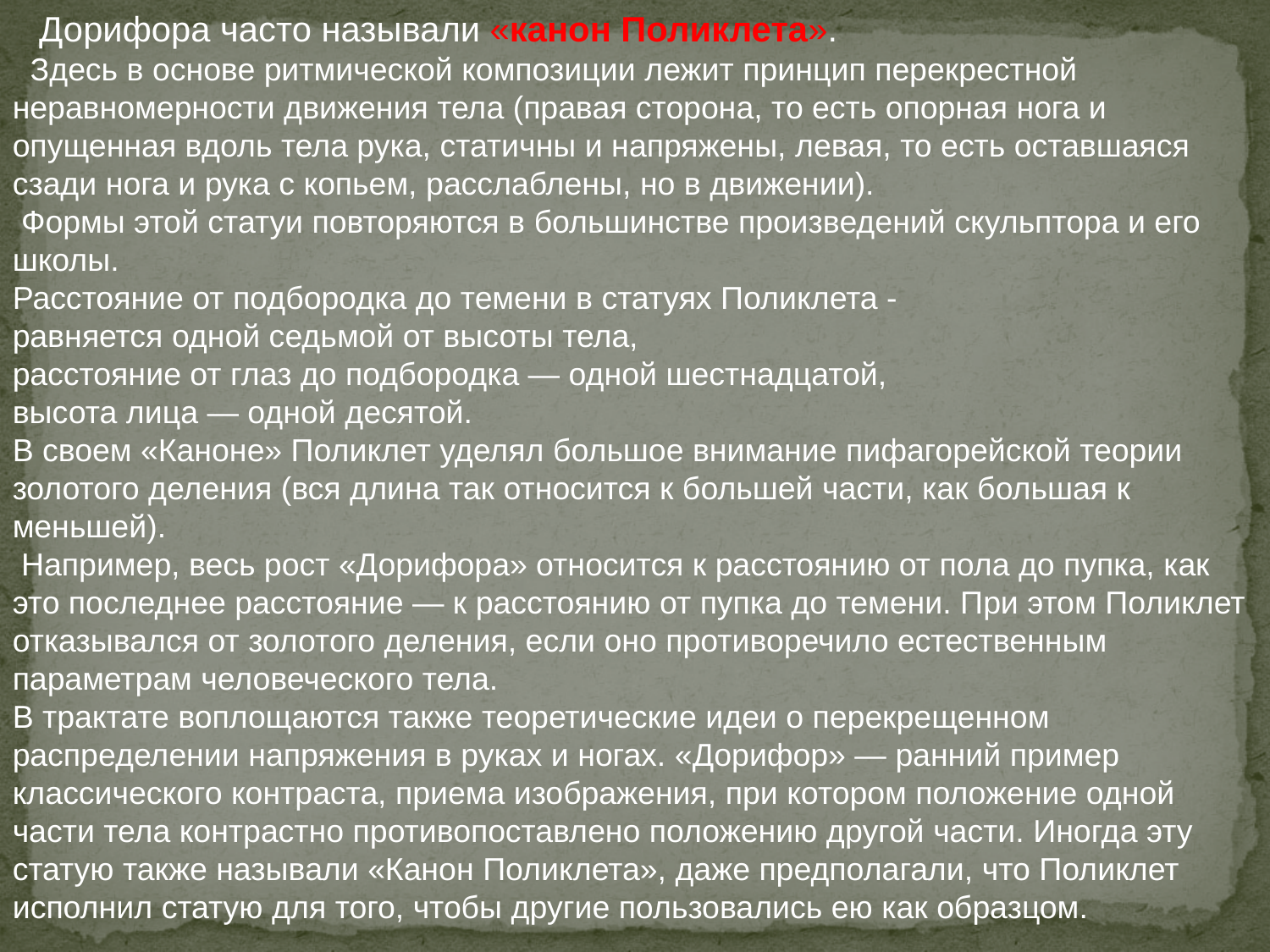

Дорифора часто называли «канон Поликлета».
  Здесь в основе ритмической композиции лежит принцип перекрестной неравномерности движения тела (правая сторона, то есть опорная нога и опущенная вдоль тела рука, статичны и напряжены, левая, то есть оставшаяся сзади нога и рука с копьем, расслаблены, но в движении).
 Формы этой статуи повторяются в большинстве произведений скульптора и его школы.
Расстояние от подбородка до темени в статуях Поликлета -
равняется одной седьмой от высоты тела,
расстояние от глаз до подбородка — одной шестнадцатой,
высота лица — одной десятой.
В своем «Каноне» Поликлет уделял большое внимание пифагорейской теории золотого деления (вся длина так относится к большей части, как большая к меньшей).
 Например, весь рост «Дорифора» относится к расстоянию от пола до пупка, как это последнее расстояние — к расстоянию от пупка до темени. При этом Поликлет отказывался от золотого деления, если оно противоречило естественным параметрам человеческого тела.
В трактате воплощаются также теоретические идеи о перекрещенном распределении напряжения в руках и ногах. «Дорифор» — ранний пример классического контраста, приема изображения, при котором положение одной части тела контрастно противопоставлено положению другой части. Иногда эту статую также называли «Канон Поликлета», даже предполагали, что Поликлет исполнил статую для того, чтобы другие пользовались ею как образцом.